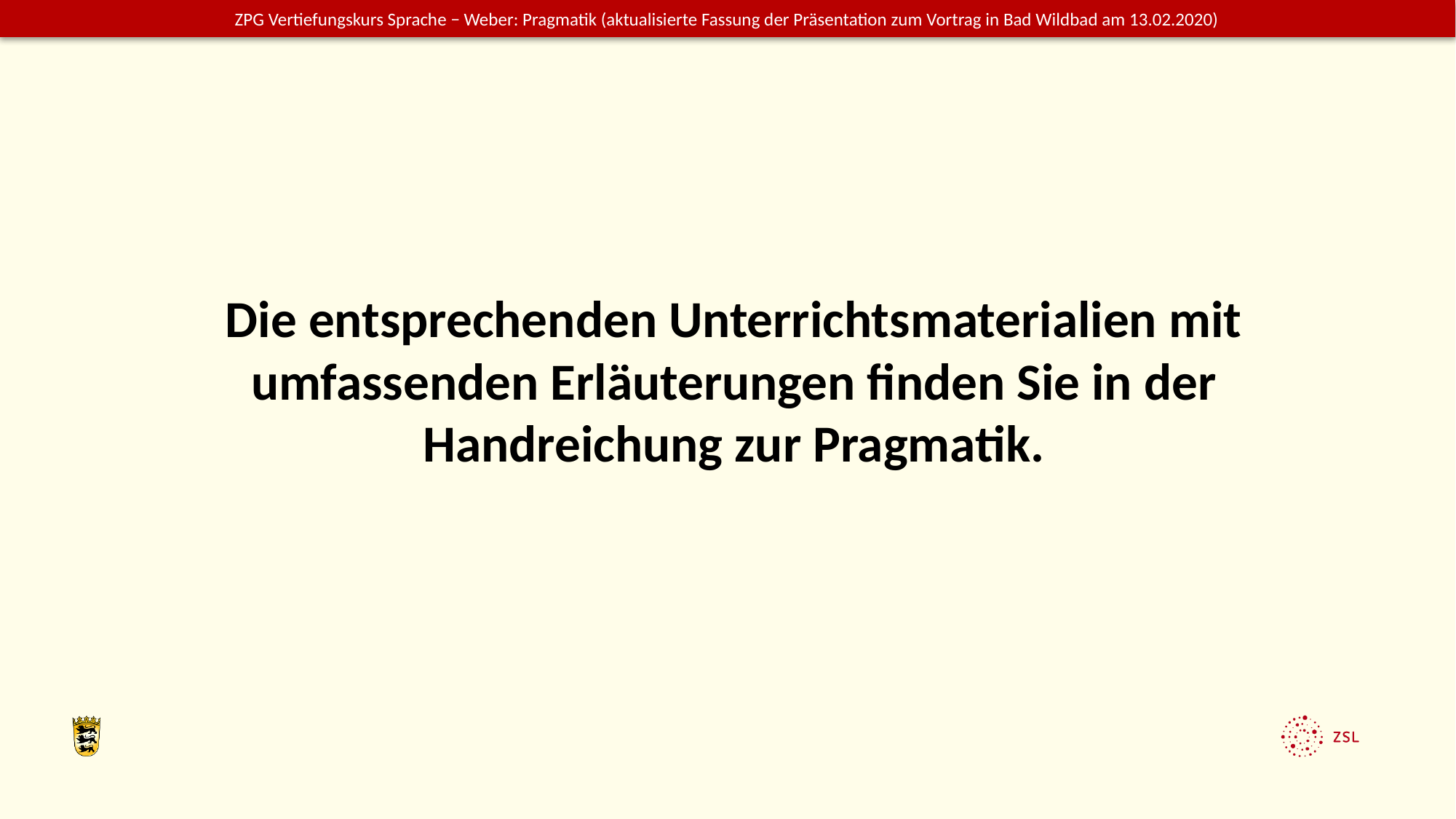

Die entsprechenden Unterrichtsmaterialien mit umfassenden Erläuterungen finden Sie in der Handreichung zur Pragmatik.